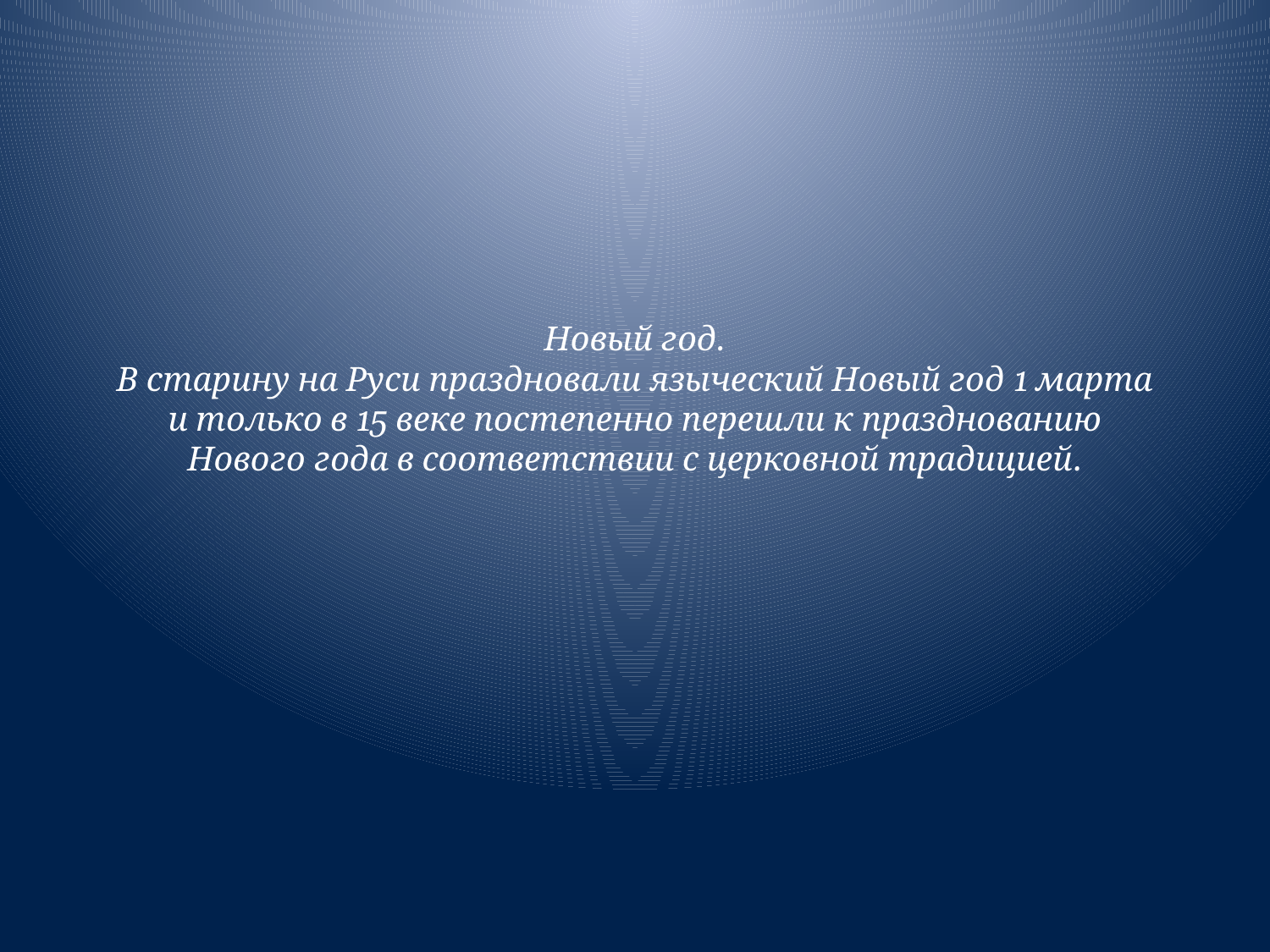

# Новый год. В старину на Руси праздновали языческий Новый год 1 марта и только в 15 веке постепенно перешли к празднованию Нового года в соответствии с церковной традицией.